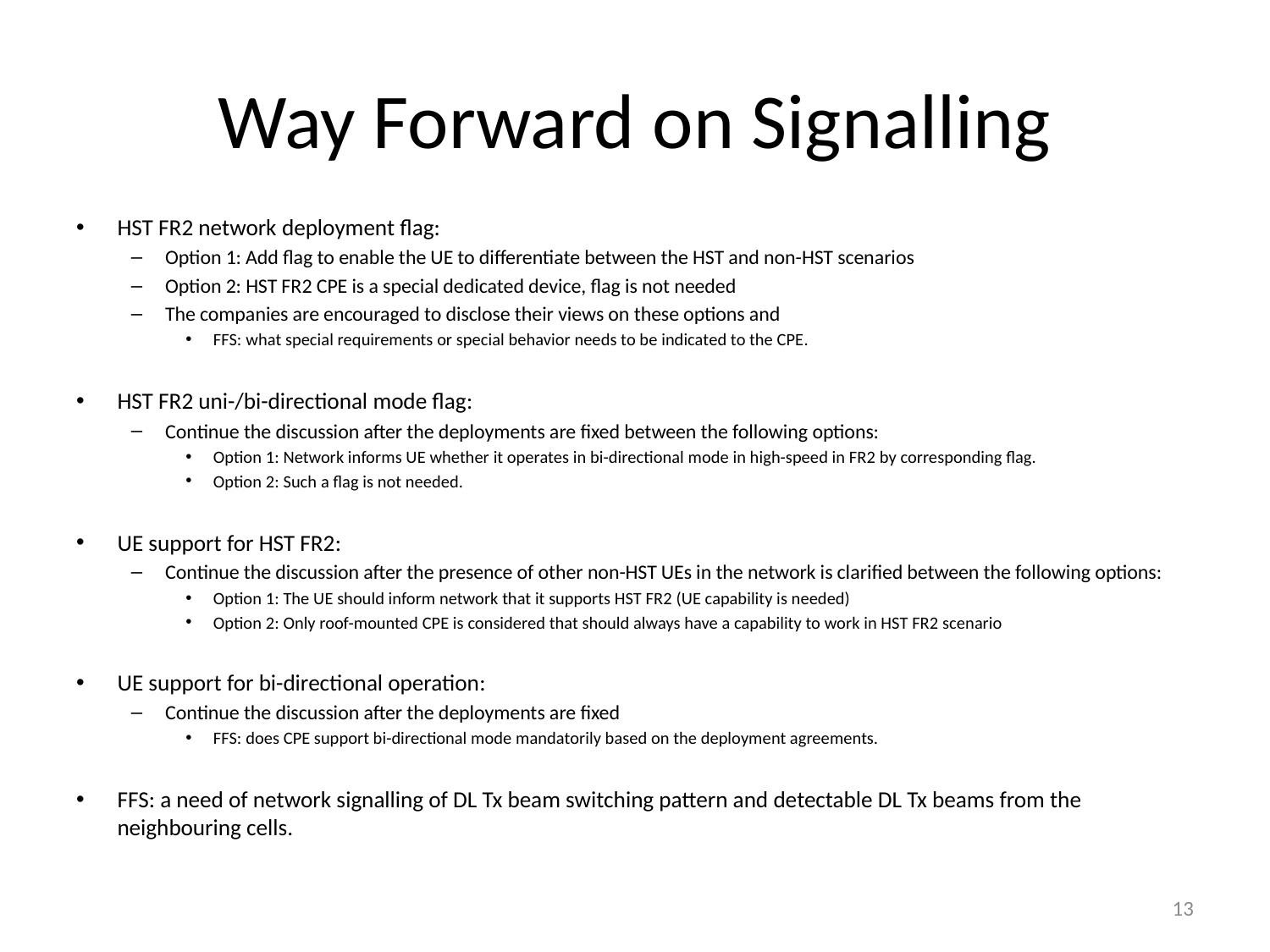

# Way Forward on Signalling
HST FR2 network deployment flag:
Option 1: Add flag to enable the UE to differentiate between the HST and non-HST scenarios
Option 2: HST FR2 CPE is a special dedicated device, flag is not needed
The companies are encouraged to disclose their views on these options and
FFS: what special requirements or special behavior needs to be indicated to the CPE.

HST FR2 uni-/bi-directional mode flag:
Continue the discussion after the deployments are fixed between the following options:
Option 1: Network informs UE whether it operates in bi-directional mode in high-speed in FR2 by corresponding flag.
Option 2: Such a flag is not needed.

UE support for HST FR2:
Continue the discussion after the presence of other non-HST UEs in the network is clarified between the following options:
Option 1: The UE should inform network that it supports HST FR2 (UE capability is needed)
Option 2: Only roof-mounted CPE is considered that should always have a capability to work in HST FR2 scenario

UE support for bi-directional operation:
Continue the discussion after the deployments are fixed
FFS: does CPE support bi-directional mode mandatorily based on the deployment agreements.

FFS: a need of network signalling of DL Tx beam switching pattern and detectable DL Tx beams from the neighbouring cells.
13